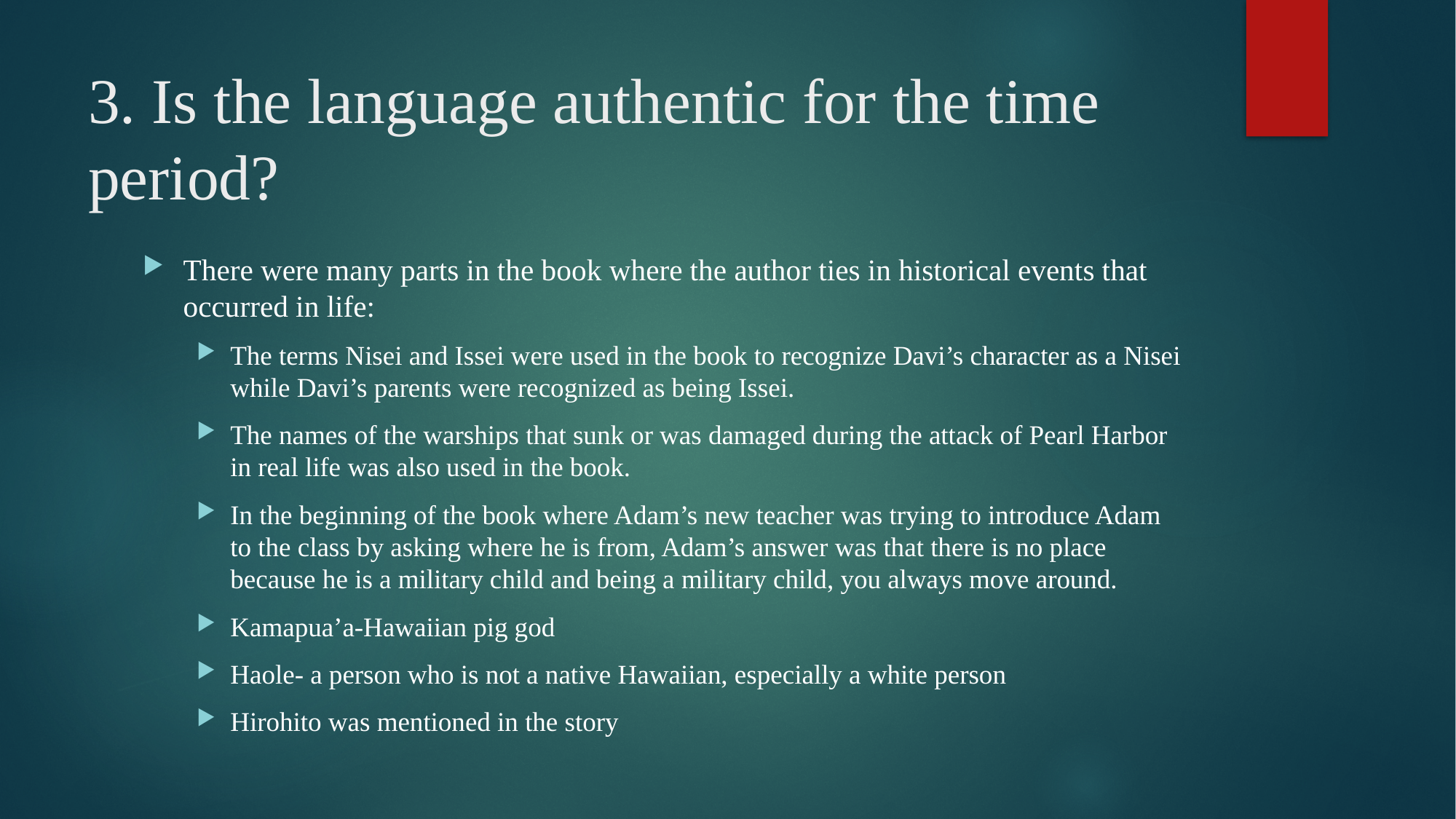

# 3. Is the language authentic for the time period?
There were many parts in the book where the author ties in historical events that occurred in life:
The terms Nisei and Issei were used in the book to recognize Davi’s character as a Nisei while Davi’s parents were recognized as being Issei.
The names of the warships that sunk or was damaged during the attack of Pearl Harbor in real life was also used in the book.
In the beginning of the book where Adam’s new teacher was trying to introduce Adam to the class by asking where he is from, Adam’s answer was that there is no place because he is a military child and being a military child, you always move around.
Kamapua’a-Hawaiian pig god
Haole- a person who is not a native Hawaiian, especially a white person
Hirohito was mentioned in the story